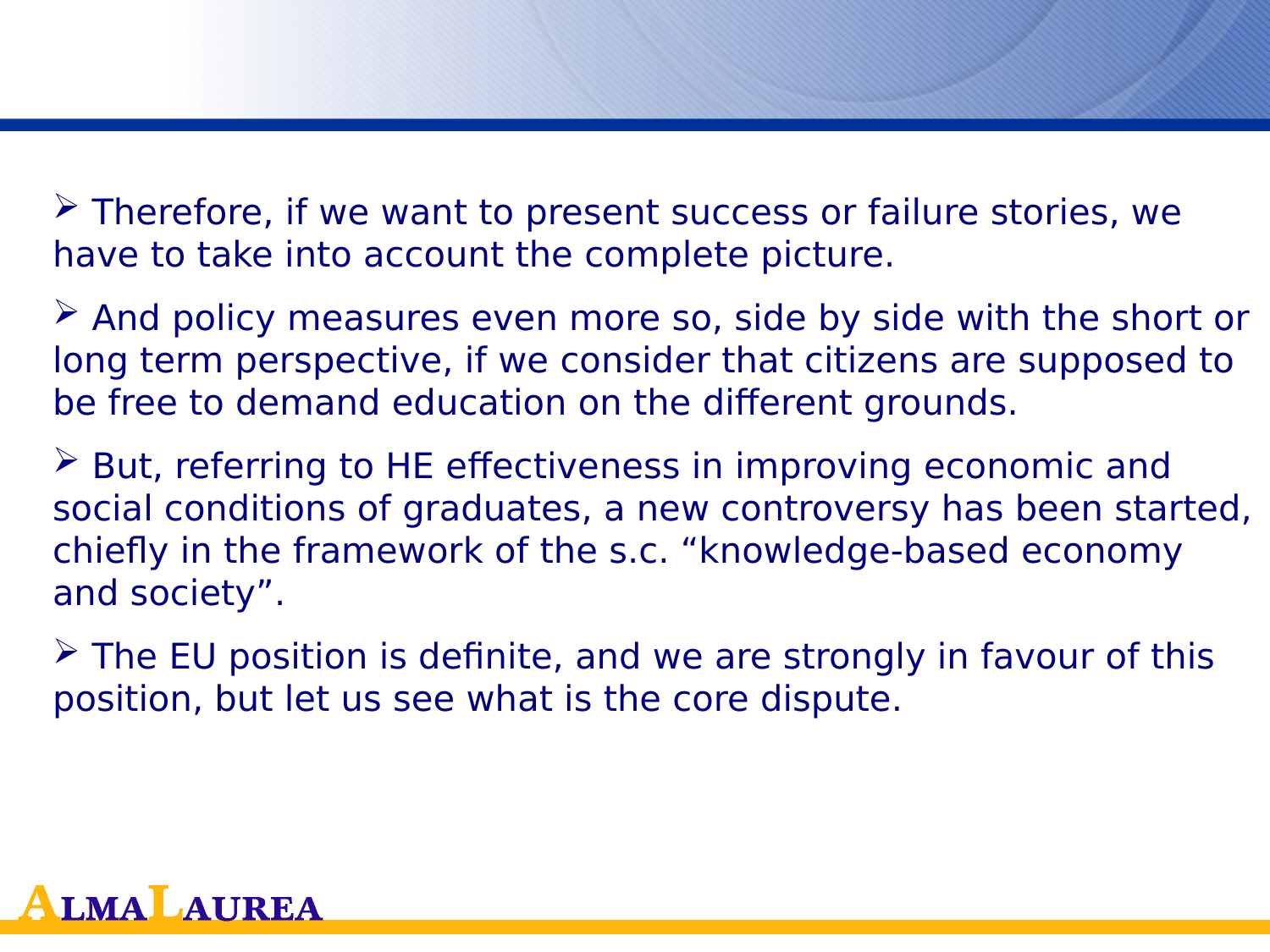

#
 Therefore, if we want to present success or failure stories, we have to take into account the complete picture.
 And policy measures even more so, side by side with the short or long term perspective, if we consider that citizens are supposed to be free to demand education on the different grounds.
 But, referring to HE effectiveness in improving economic and social conditions of graduates, a new controversy has been started, chiefly in the framework of the s.c. “knowledge-based economy and society”.
 The EU position is definite, and we are strongly in favour of this position, but let us see what is the core dispute.